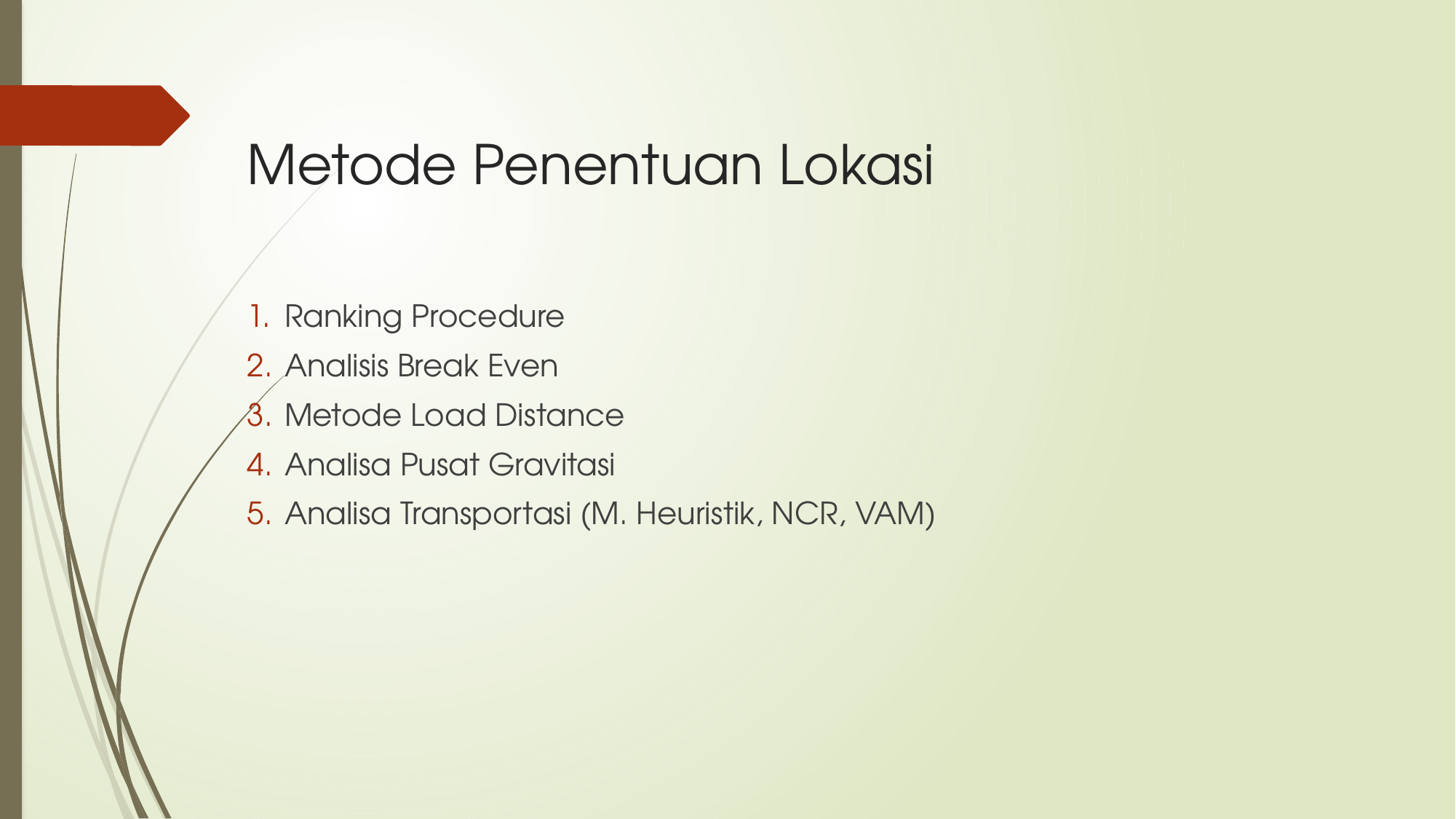

# Metode Penentuan Lokasi
Ranking Procedure
Analisis Break Even
Metode Load Distance
Analisa Pusat Gravitasi
Analisa Transportasi (M. Heuristik, NCR, VAM)